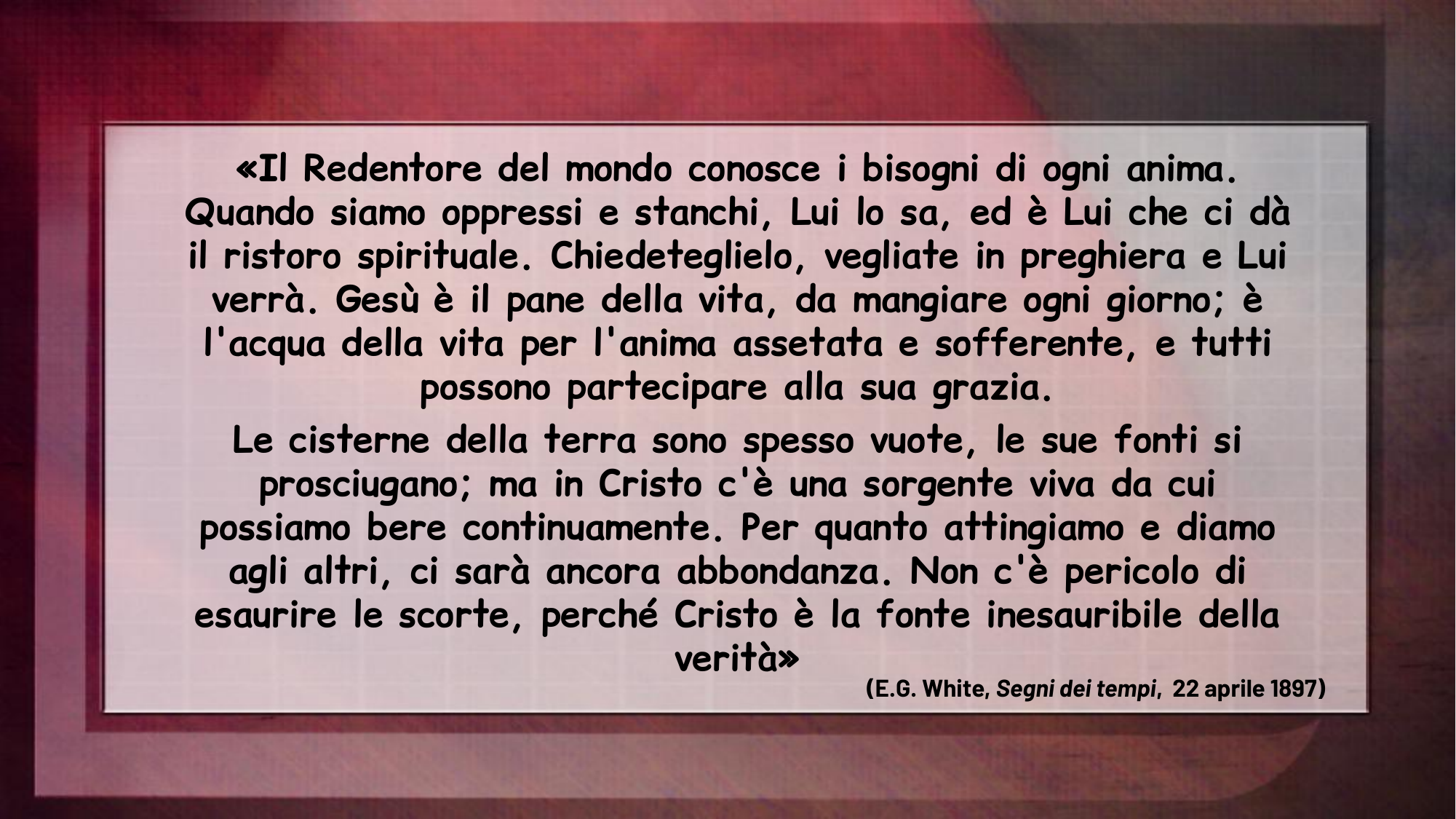

«Il Redentore del mondo conosce i bisogni di ogni anima. Quando siamo oppressi e stanchi, Lui lo sa, ed è Lui che ci dà il ristoro spirituale. Chiedeteglielo, vegliate in preghiera e Lui verrà. Gesù è il pane della vita, da mangiare ogni giorno; è l'acqua della vita per l'anima assetata e sofferente, e tutti possono partecipare alla sua grazia.
Le cisterne della terra sono spesso vuote, le sue fonti si prosciugano; ma in Cristo c'è una sorgente viva da cui possiamo bere continuamente. Per quanto attingiamo e diamo agli altri, ci sarà ancora abbondanza. Non c'è pericolo di esaurire le scorte, perché Cristo è la fonte inesauribile della verità»
(E.G. White, Segni dei tempi,  22 aprile 1897)